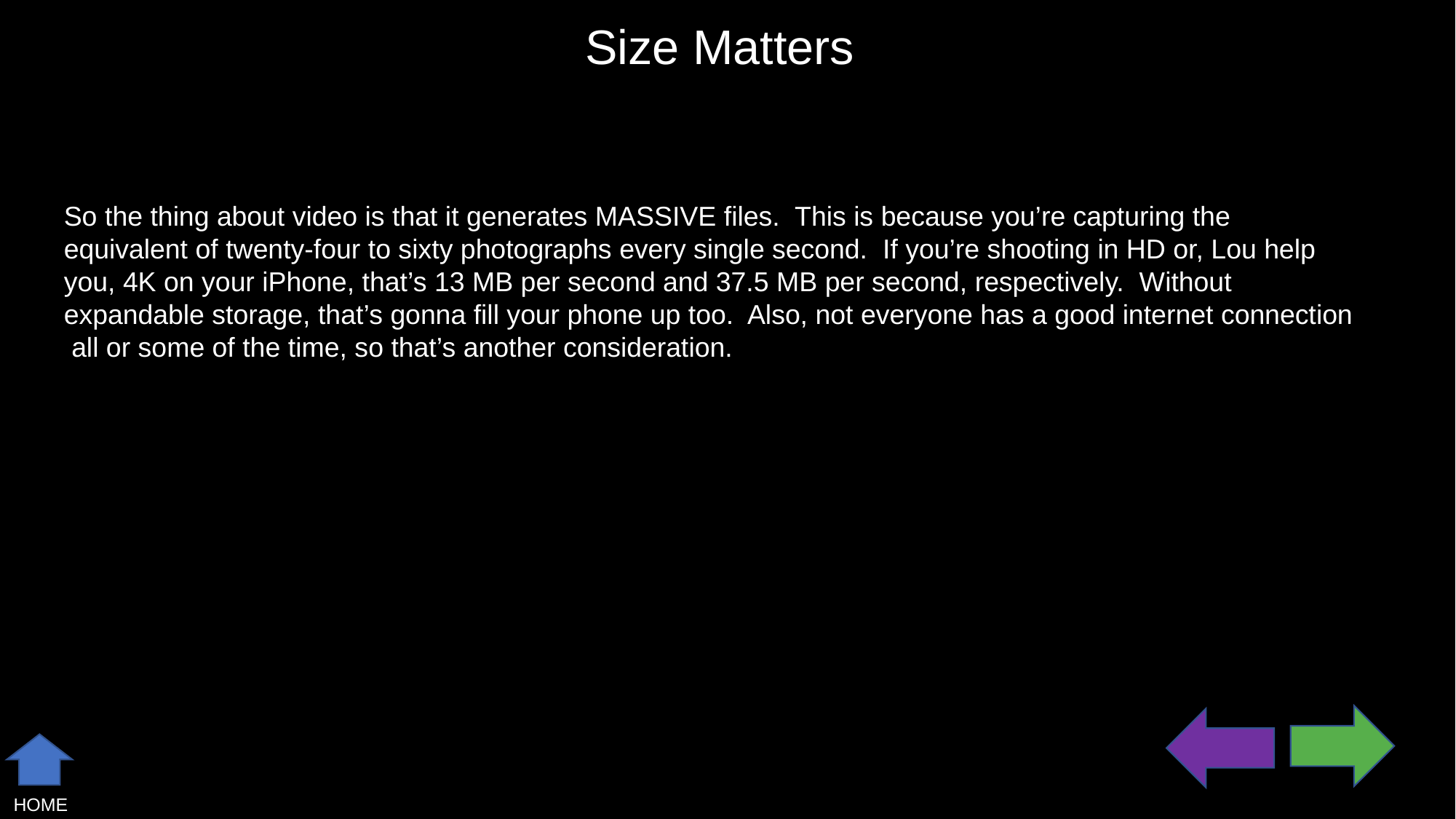

Size Matters
So the thing about video is that it generates MASSIVE files.  This is because you’re capturing the equivalent of twenty-four to sixty photographs every single second.  If you’re shooting in HD or, Lou help you, 4K on your iPhone, that’s 13 MB per second and 37.5 MB per second, respectively.  Without expandable storage, that’s gonna fill your phone up too.  Also, not everyone has a good internet connection  all or some of the time, so that’s another consideration.

HOME